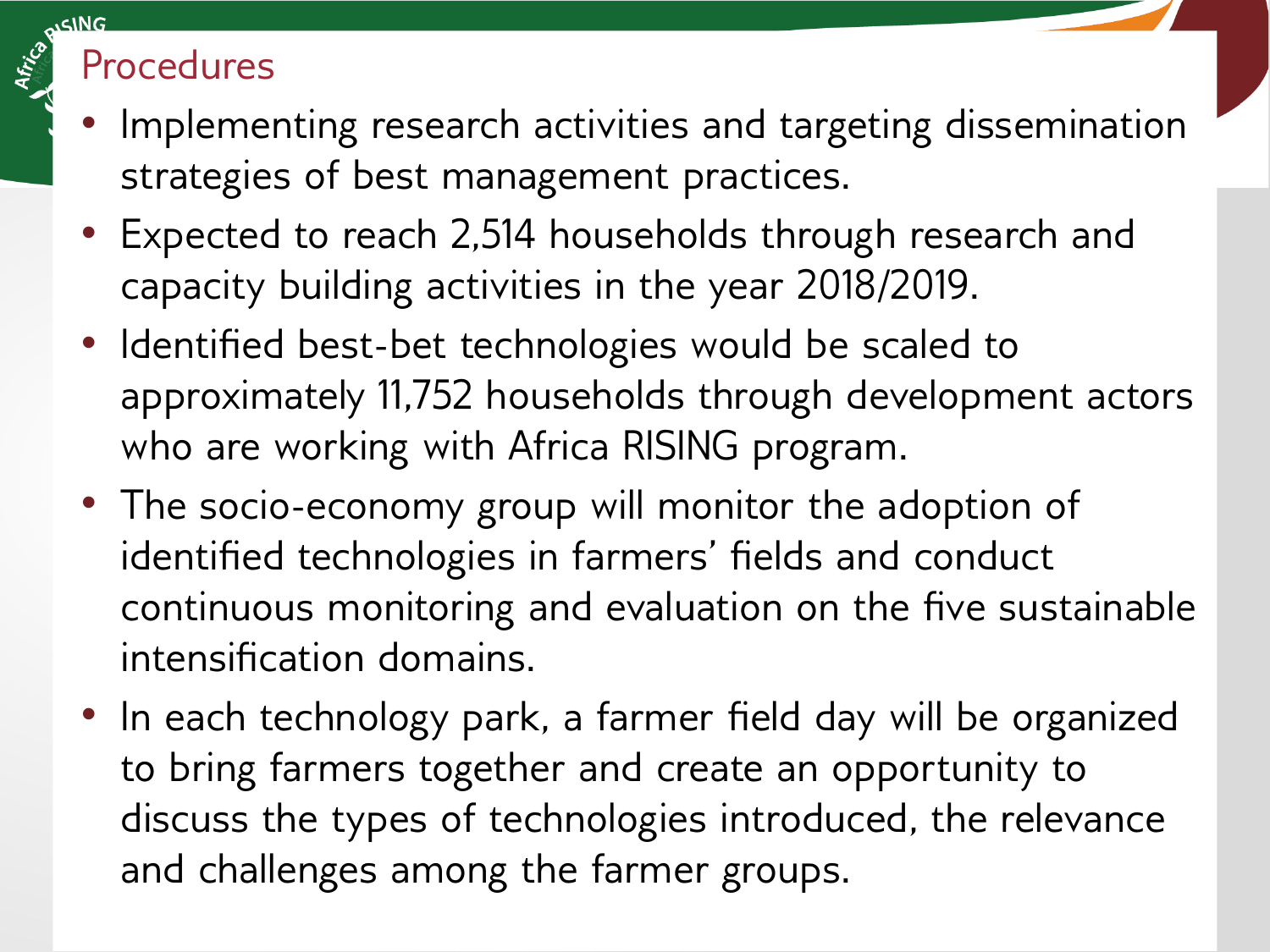

Procedures
Implementing research activities and targeting dissemination strategies of best management practices.
Expected to reach 2,514 households through research and capacity building activities in the year 2018/2019.
Identified best-bet technologies would be scaled to approximately 11,752 households through development actors who are working with Africa RISING program.
The socio-economy group will monitor the adoption of identified technologies in farmers’ fields and conduct continuous monitoring and evaluation on the five sustainable intensification domains.
In each technology park, a farmer field day will be organized to bring farmers together and create an opportunity to discuss the types of technologies introduced, the relevance and challenges among the farmer groups.